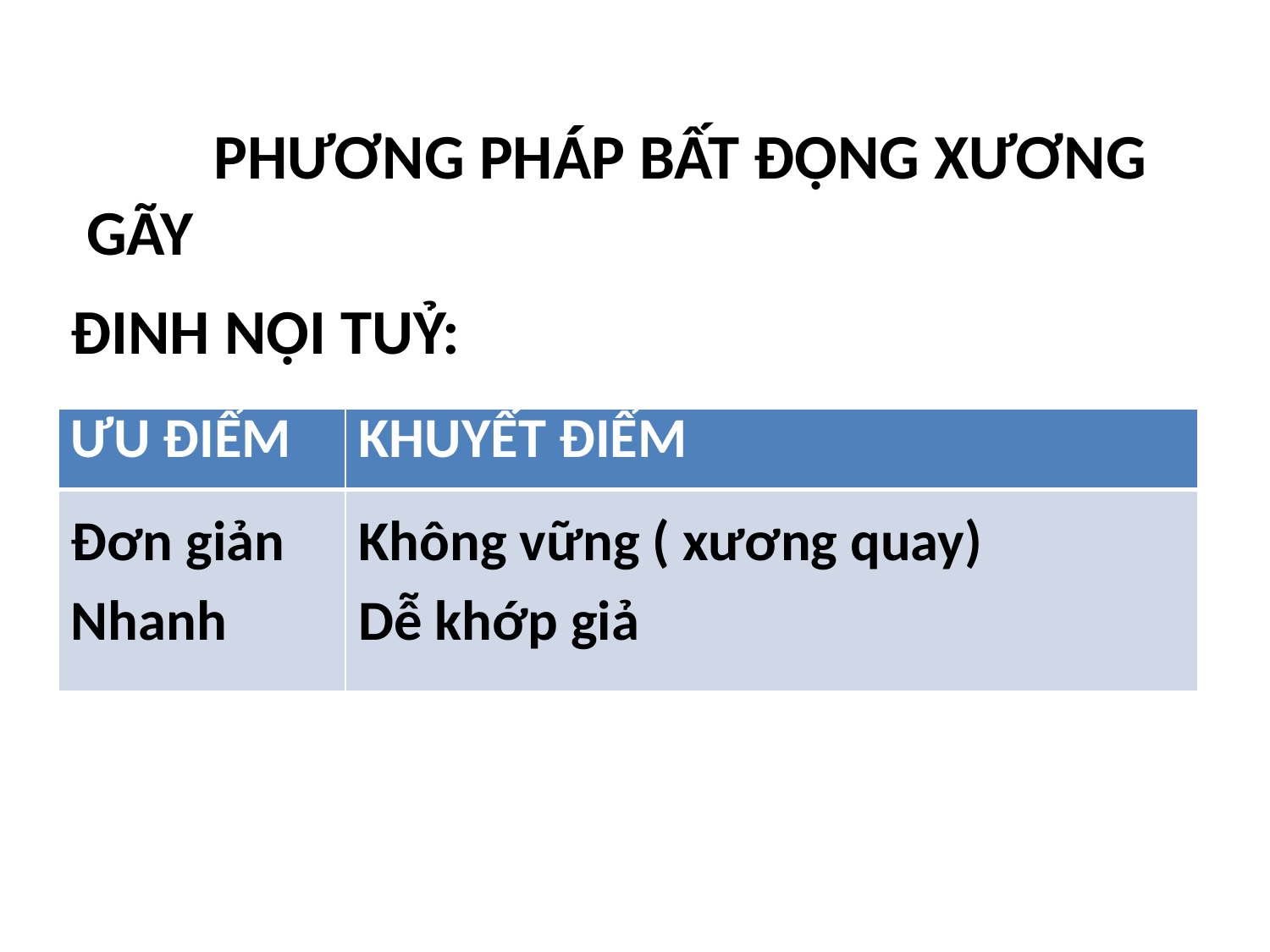

PHƯƠNG PHÁP BẤT ĐỘNG XƯƠNG GÃY
ĐINH NỘI TUỶ:
| ƯU ĐIỂM | KHUYẾT ĐIỂM |
| --- | --- |
| Đơn giản Nhanh | Không vững ( xương quay) Dễ khớp giả |